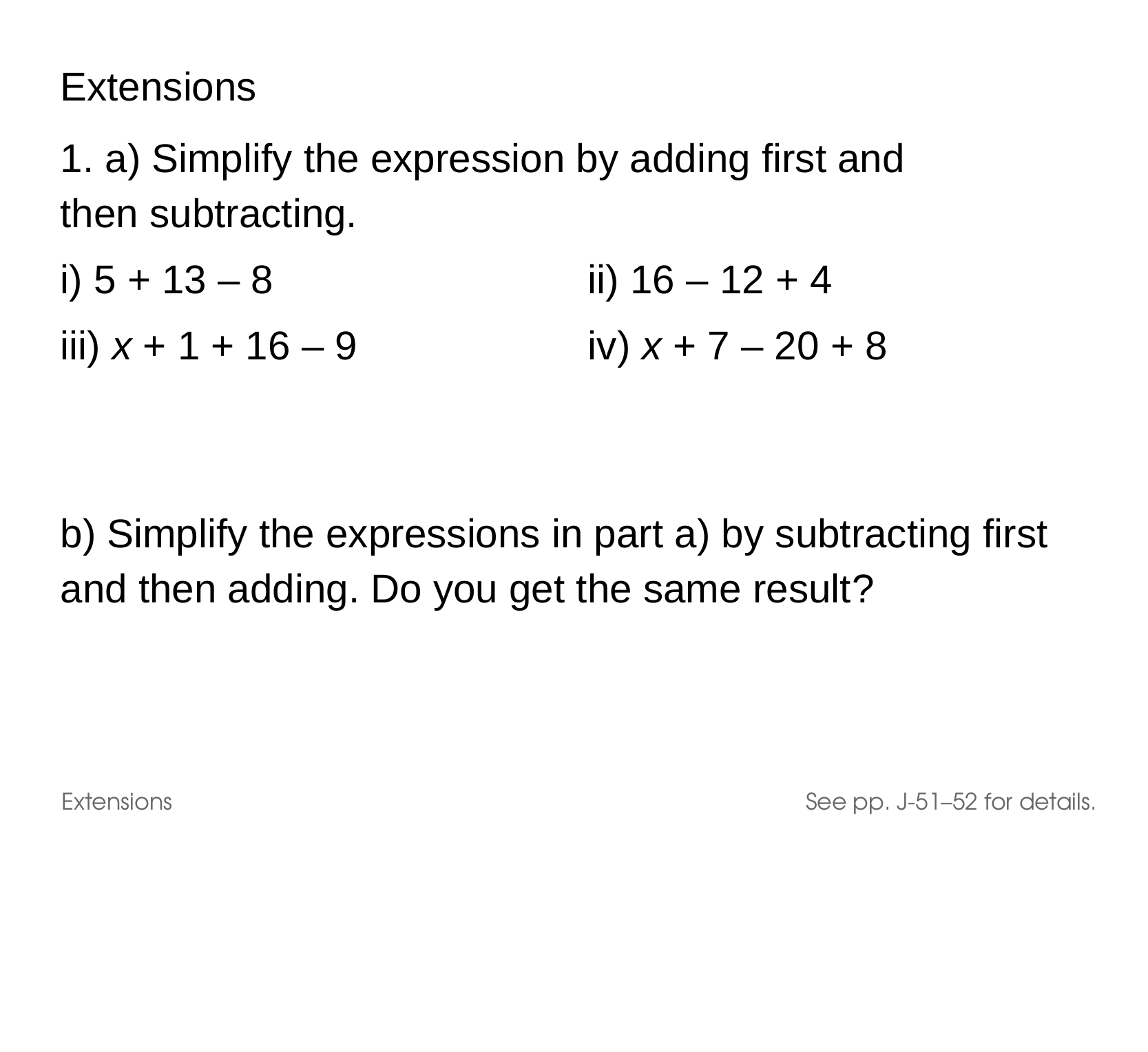

Extensions
1. a) Simplify the expression by adding first and
then subtracting.
i) 5 + 13 – 8			 ii) 16 – 12 + 4
iii) x + 1 + 16 – 9	  		 iv) x + 7 – 20 + 8

b) Simplify the expressions in part a) by subtracting first and then adding. Do you get the same result?
Extensions
See pp. J-51–52 for details.